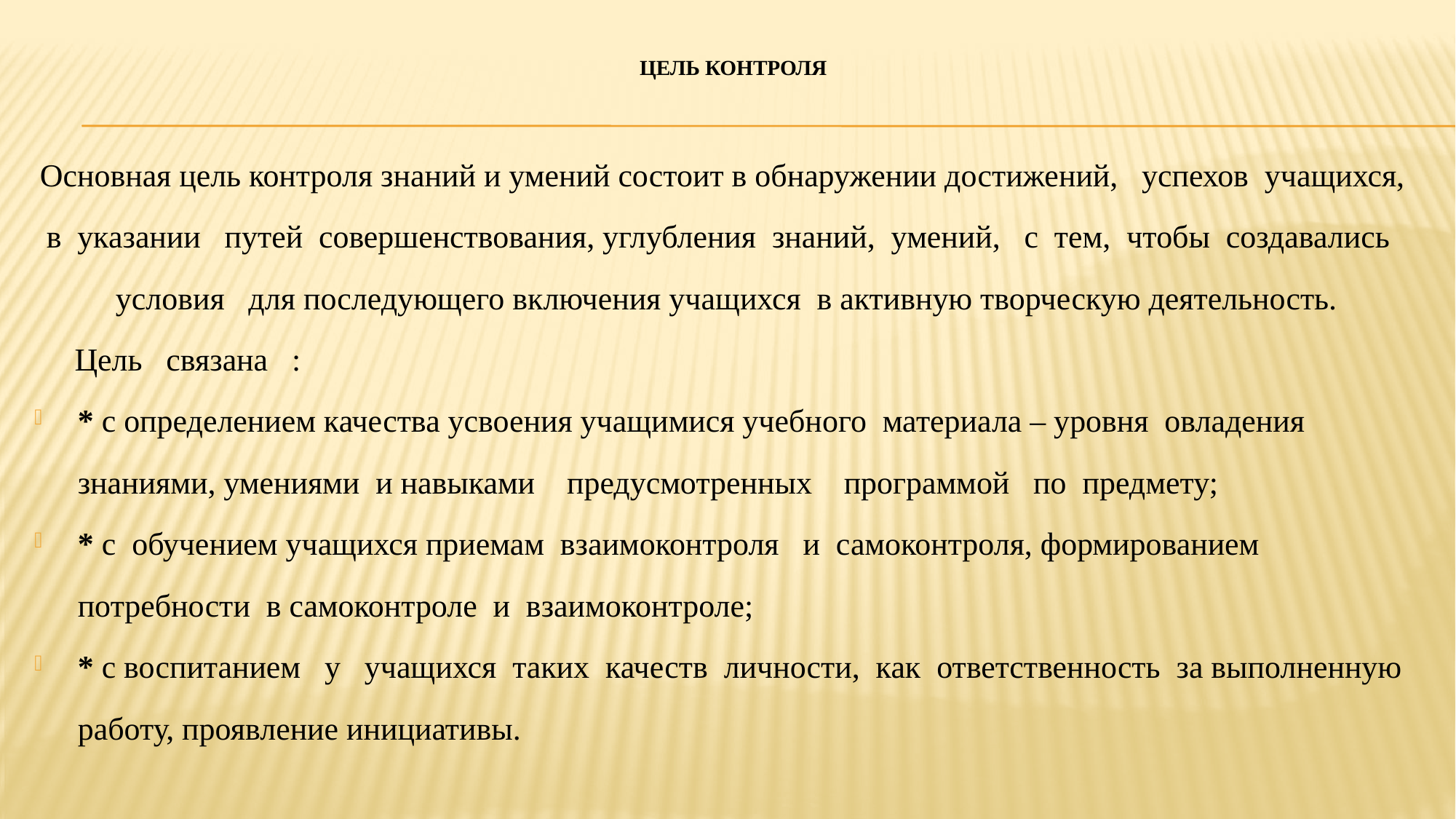

# Цель контроля
Основная цель контроля знаний и умений состоит в обнаружении достижений,   успехов  учащихся,  в  указании   путей  совершенствования, углубления  знаний,  умений,   с  тем,  чтобы  создавались   условия   для последующего включения учащихся  в активную творческую деятельность.
     Цель   связана   :
* с определением качества усвоения учащимися учебного  материала – уровня  овладения  знаниями, умениями  и навыками    предусмотренных    программой   по  предмету;
* с  обучением учащихся приемам  взаимоконтроля   и  самоконтроля, формированием  потребности  в самоконтроле  и  взаимоконтроле;
* с воспитанием   у   учащихся  таких  качеств  личности,  как  ответственность  за выполненную работу, проявление инициативы.